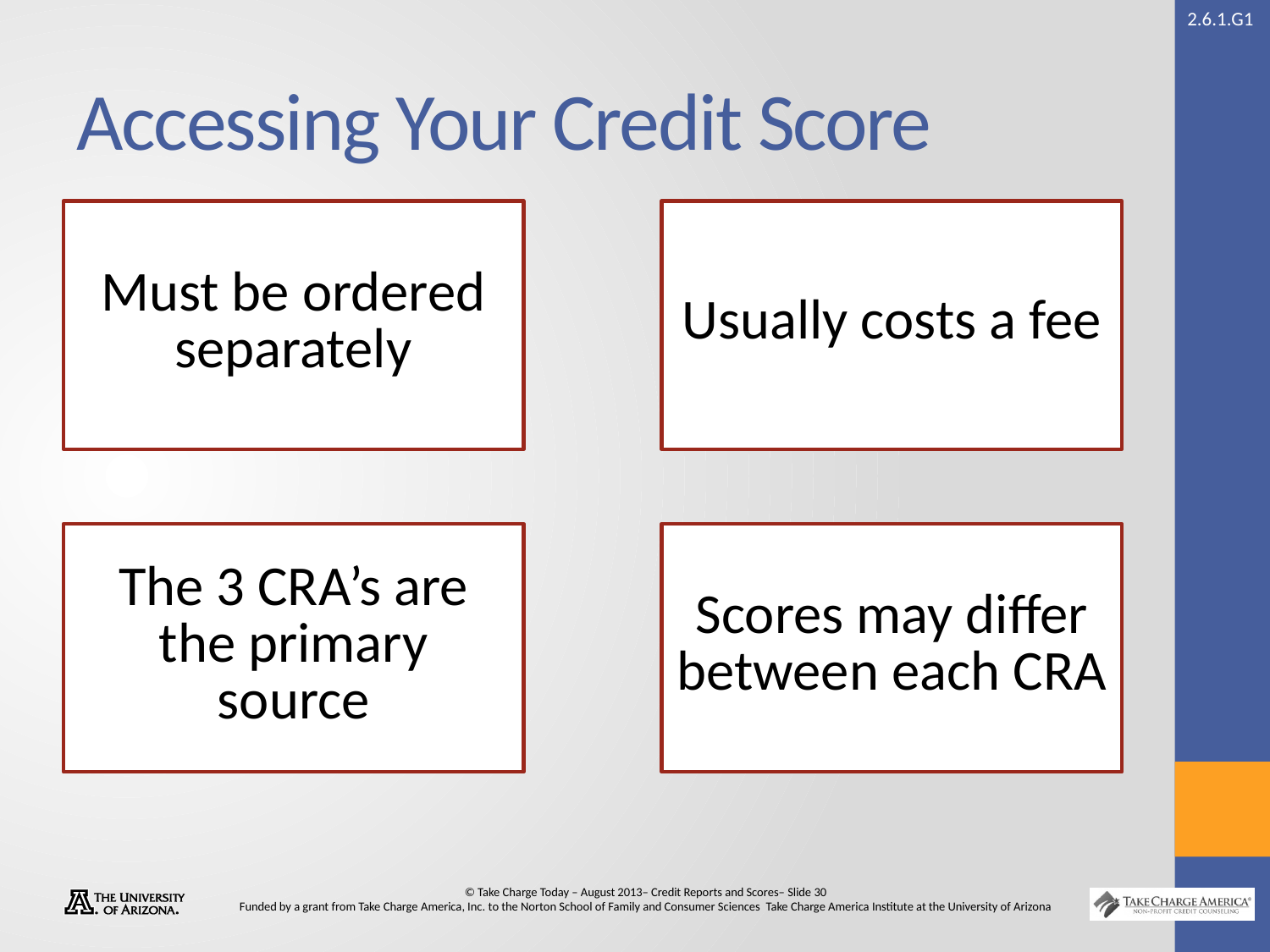

# Accessing Your Credit Score
Must be ordered separately
Usually costs a fee
The 3 CRA’s are the primary source
Scores may differ between each CRA